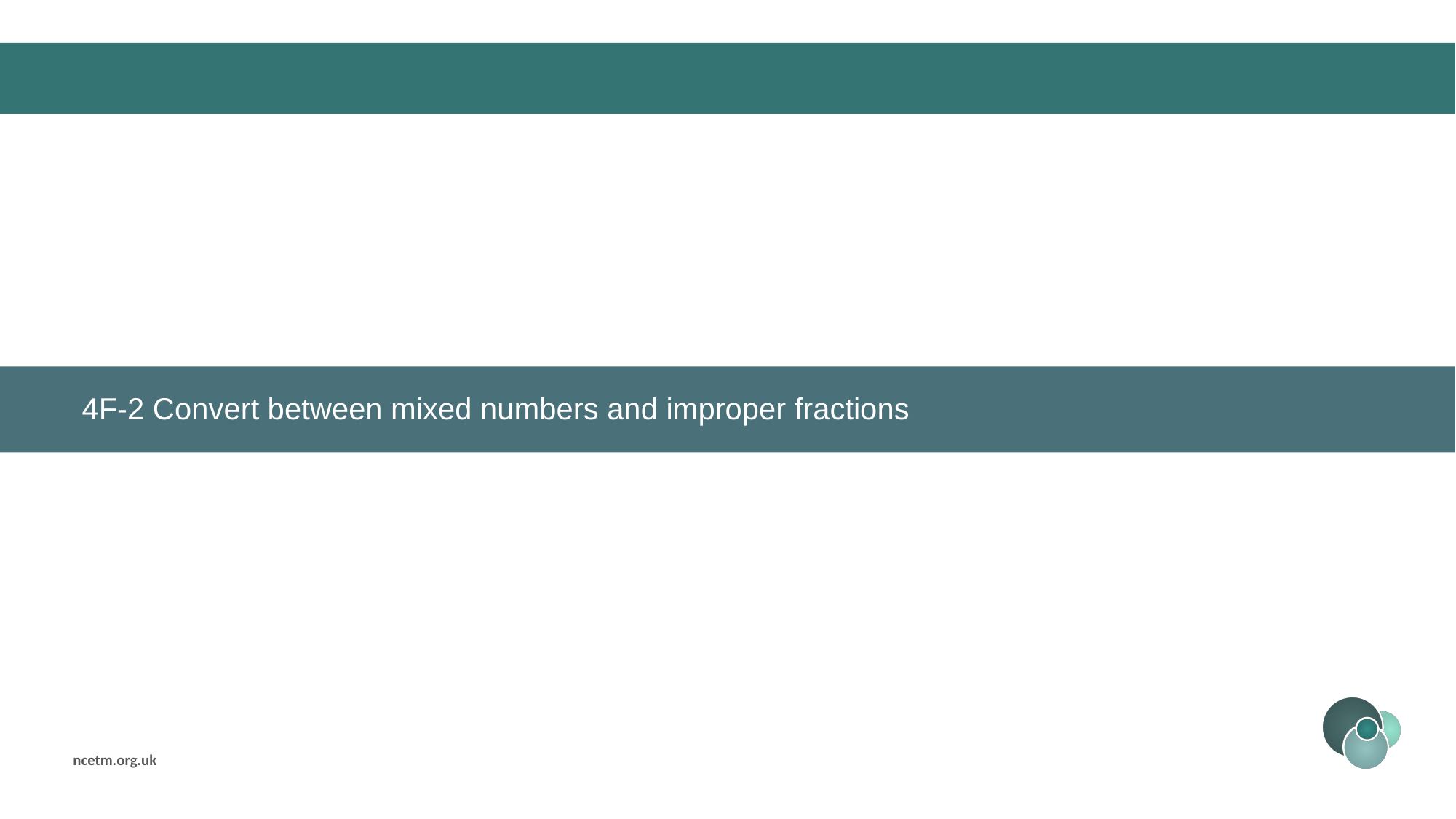

4F-2 Convert between mixed numbers and improper fractions